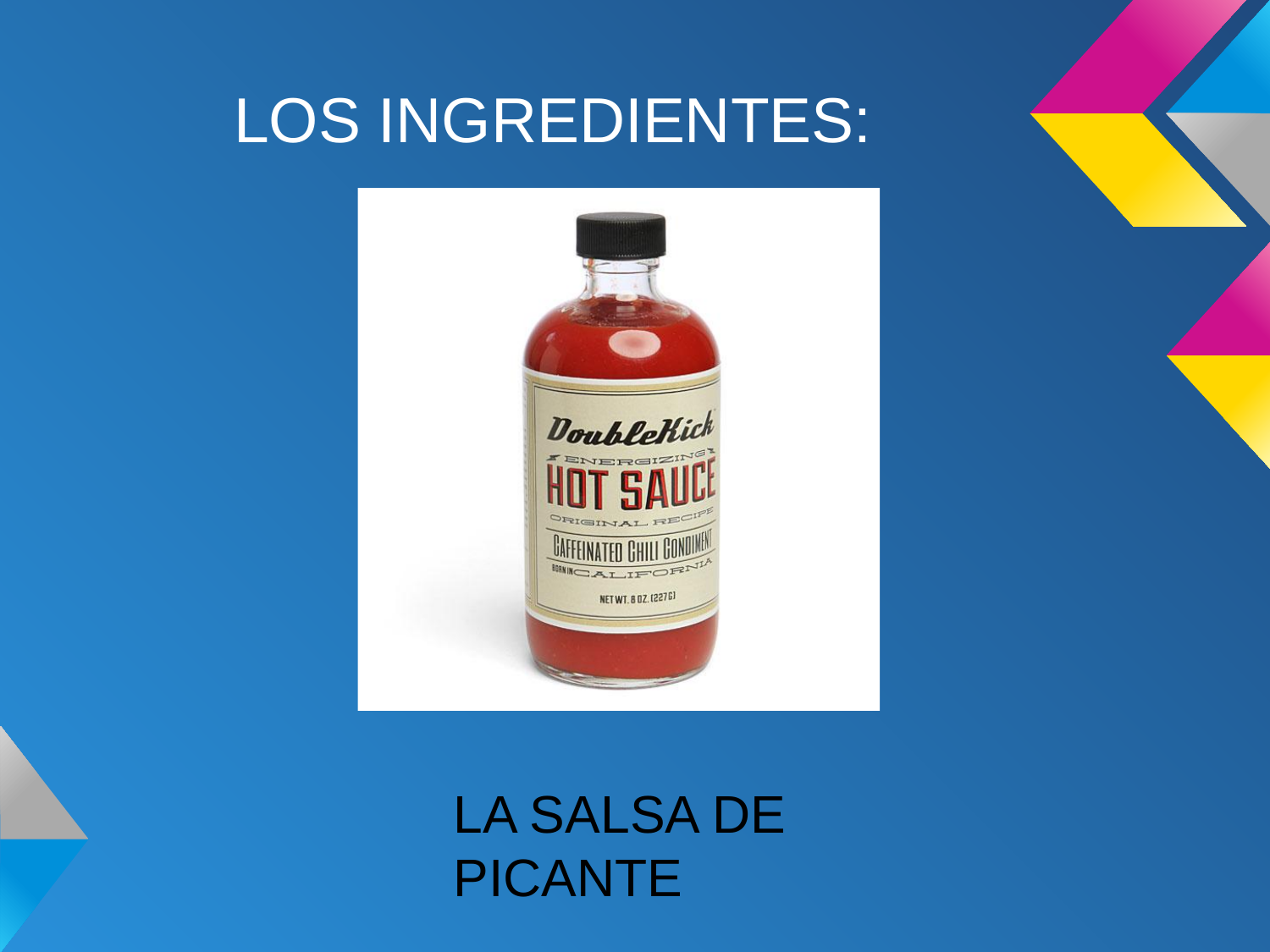

# LOS INGREDIENTES:

LA SALSA DE PICANTE